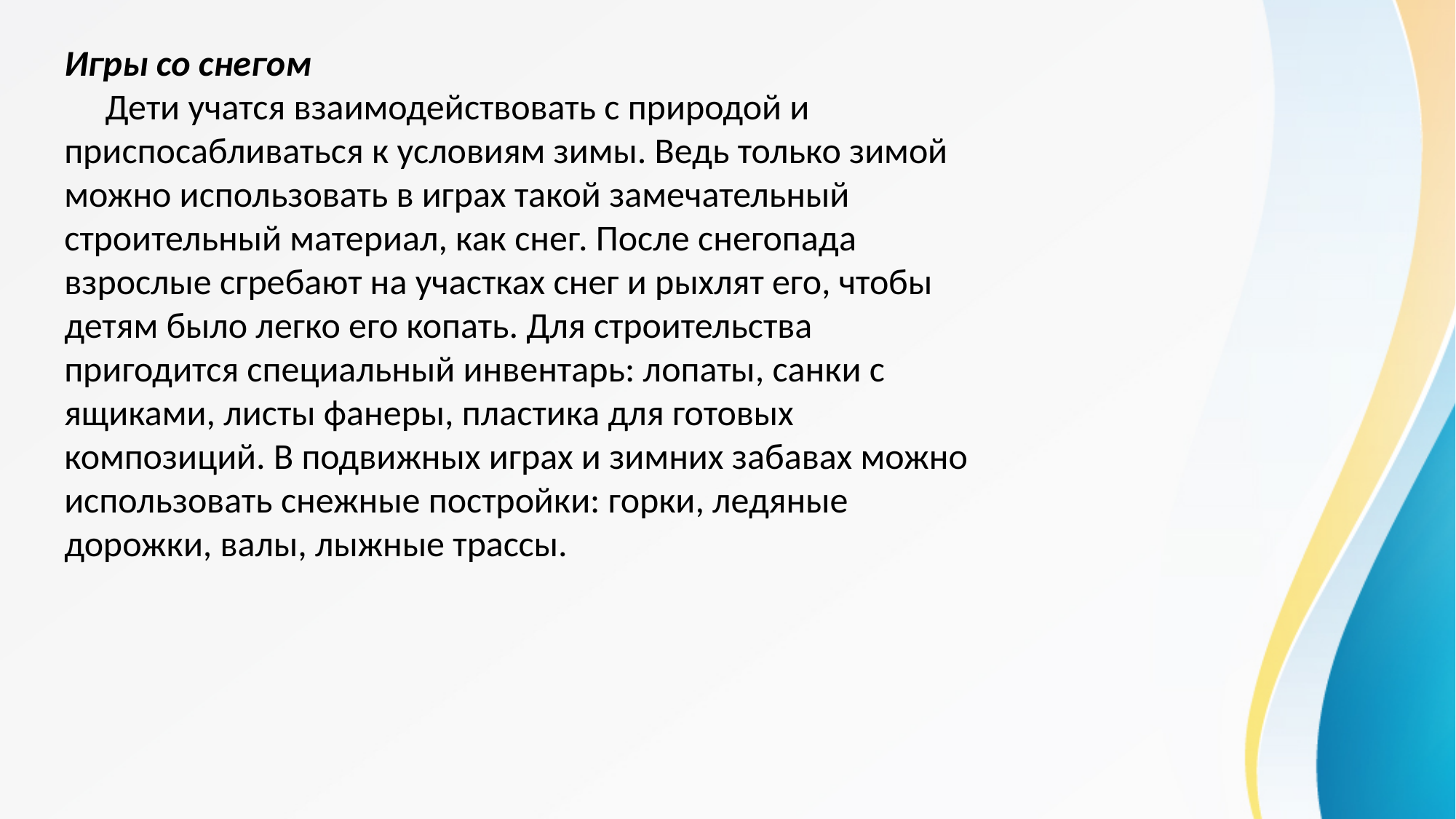

Игры со снегом
     Дети учатся взаимодействовать с природой и приспосабливаться к условиям зимы. Ведь только зимой можно использовать в играх такой замечательный строительный материал, как снег. После снегопада взрослые сгребают на участках снег и рыхлят его, чтобы детям было легко его копать. Для строительства пригодится специальный инвентарь: лопаты, санки с ящиками, листы фанеры, пластика для готовых композиций. В подвижных играх и зимних забавах можно использовать снежные постройки: горки, ледяные дорожки, валы, лыжные трассы.